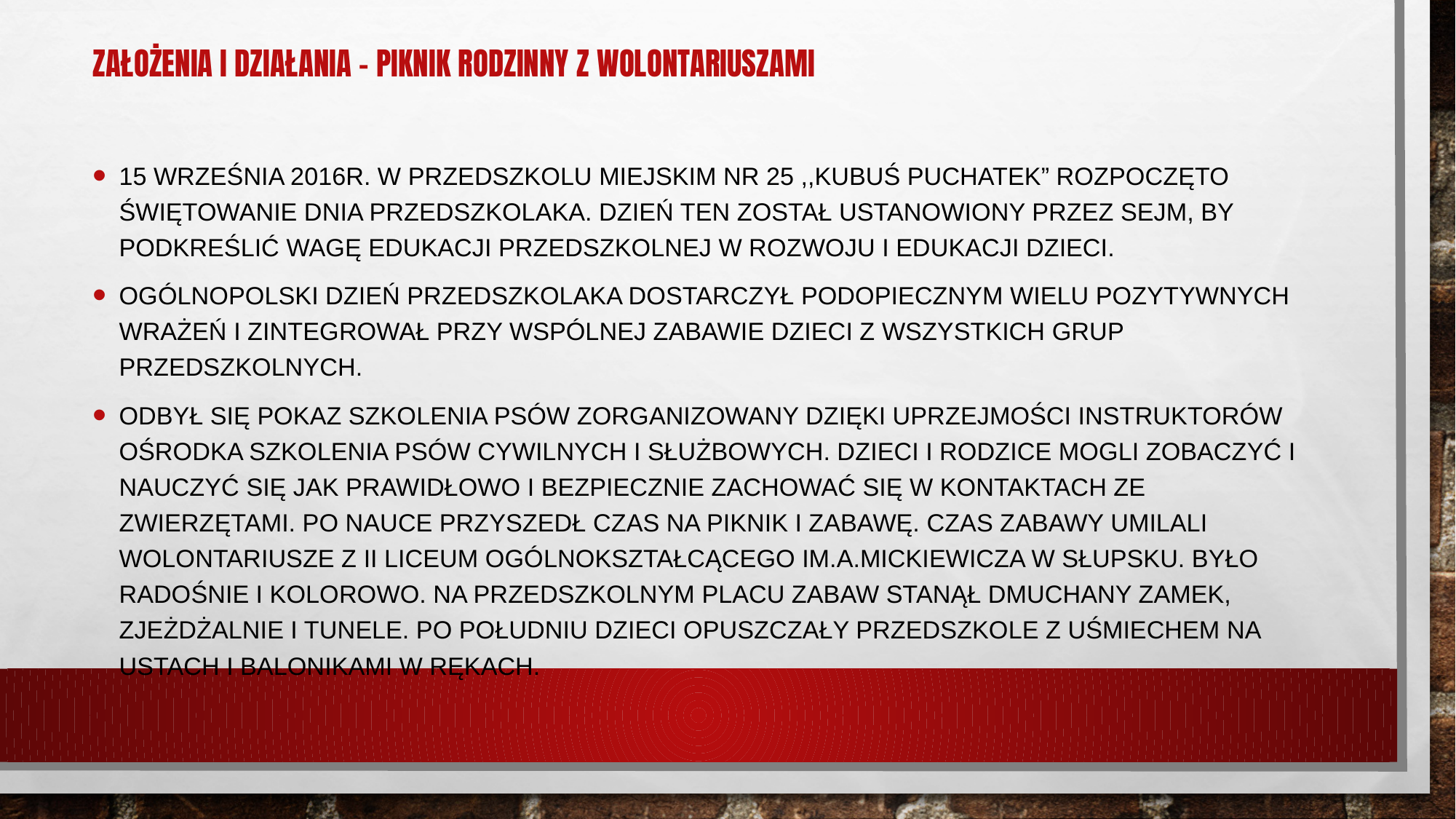

# Założenia i działania - PIKNIK RODZINNY Z WOLONTARIUSZAMI​
15 września 2016r. w Przedszkolu Miejskim nr 25 ,,Kubuś Puchatek” rozpoczęto świętowanie Dnia Przedszkolaka. Dzień ten został ustanowiony przez Sejm, by podkreślić wagę edukacji przedszkolnej w rozwoju i edukacji dzieci. ​
Ogólnopolski Dzień Przedszkolaka dostarczył podopiecznym wielu pozytywnych wrażeń i zintegrował przy wspólnej zabawie dzieci z wszystkich grup przedszkolnych.​
Odbył się pokaz szkolenia psów zorganizowany dzięki uprzejmości instruktorów Ośrodka Szkolenia Psów Cywilnych i Służbowych. Dzieci i rodzice mogli zobaczyć i nauczyć się jak prawidłowo i bezpiecznie zachować się w kontaktach ze zwierzętami. Po nauce przyszedł czas na piknik i zabawę. Czas zabawy umilali wolontariusze z II Liceum Ogólnokształcącego im.A.Mickiewicza w Słupsku. Było radośnie i kolorowo. Na przedszkolnym placu zabaw stanął dmuchany zamek, zjeżdżalnie i tunele. Po południu dzieci opuszczały przedszkole z uśmiechem na ustach i balonikami w rękach.​